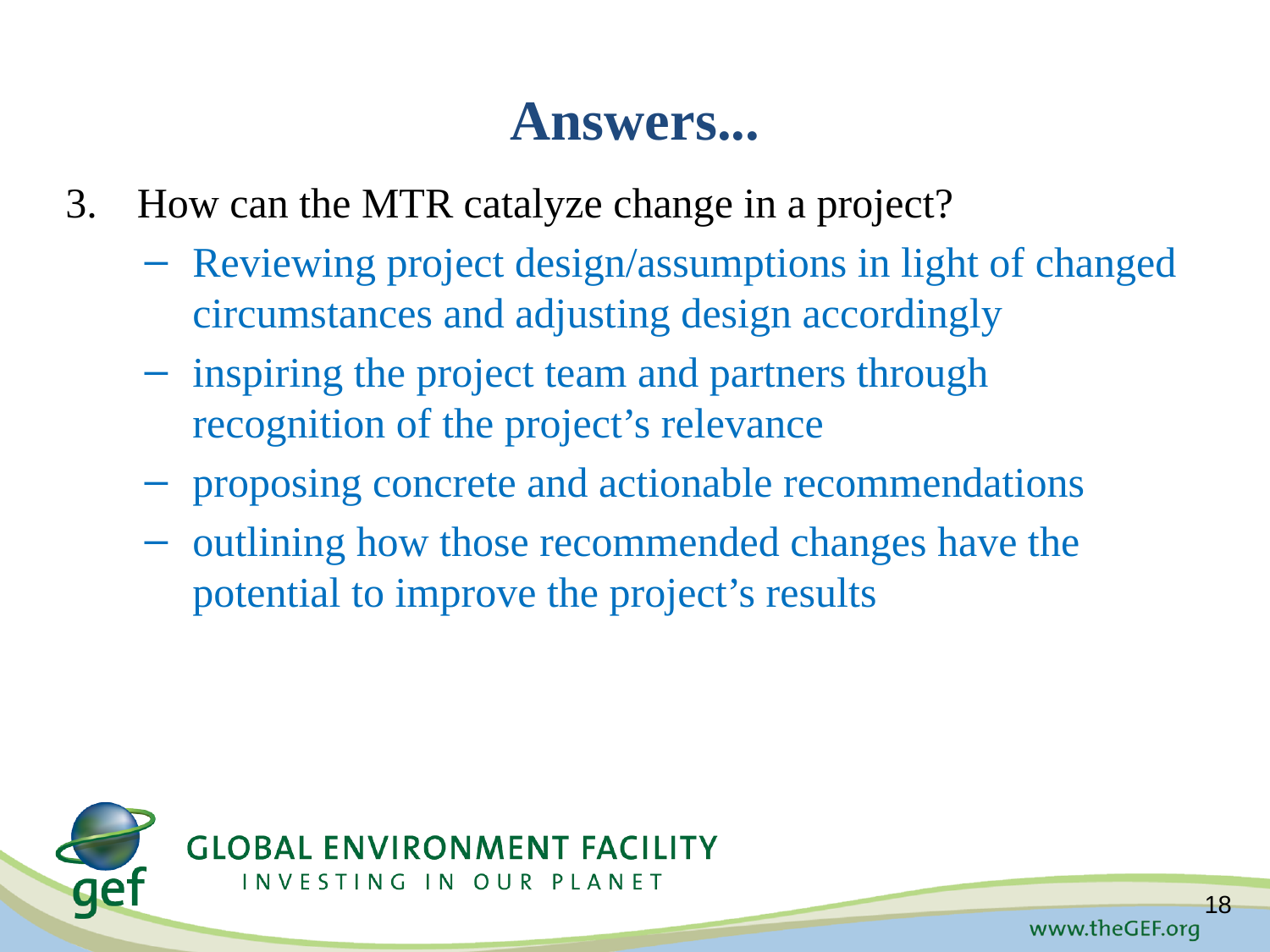

# Answers...
How can the MTR catalyze change in a project?
Reviewing project design/assumptions in light of changed circumstances and adjusting design accordingly
inspiring the project team and partners through recognition of the project’s relevance
proposing concrete and actionable recommendations
outlining how those recommended changes have the potential to improve the project’s results
18